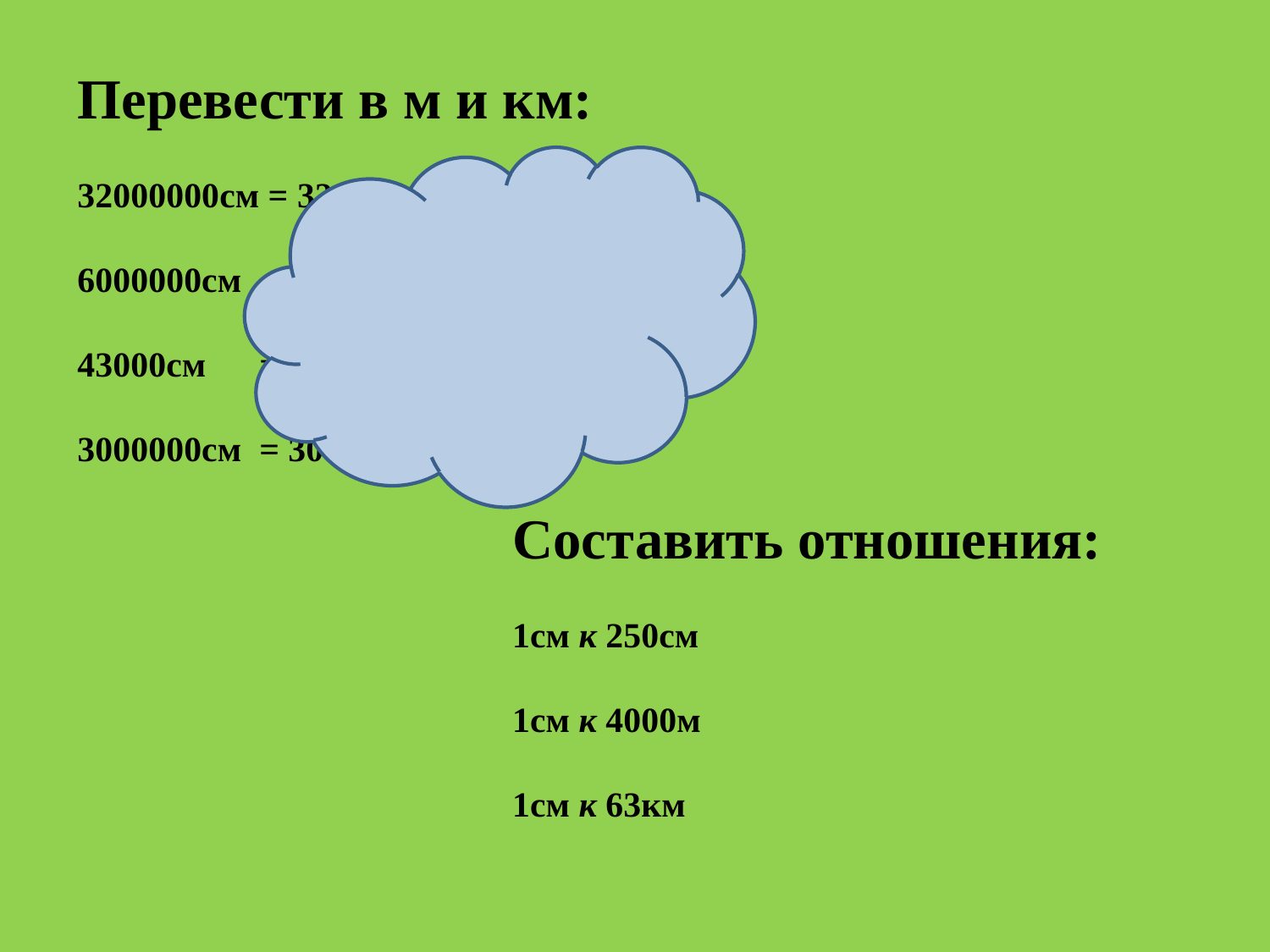

Перевести в м и км:

32000000см = 320000м = 320км

6000000см   = 60000м = 60км

43000см      = 430м = 0, 43км

3000000см  = 3000м = 3км

Составить отношения:

1см к 250см

1см к 4000м

1см к 63км